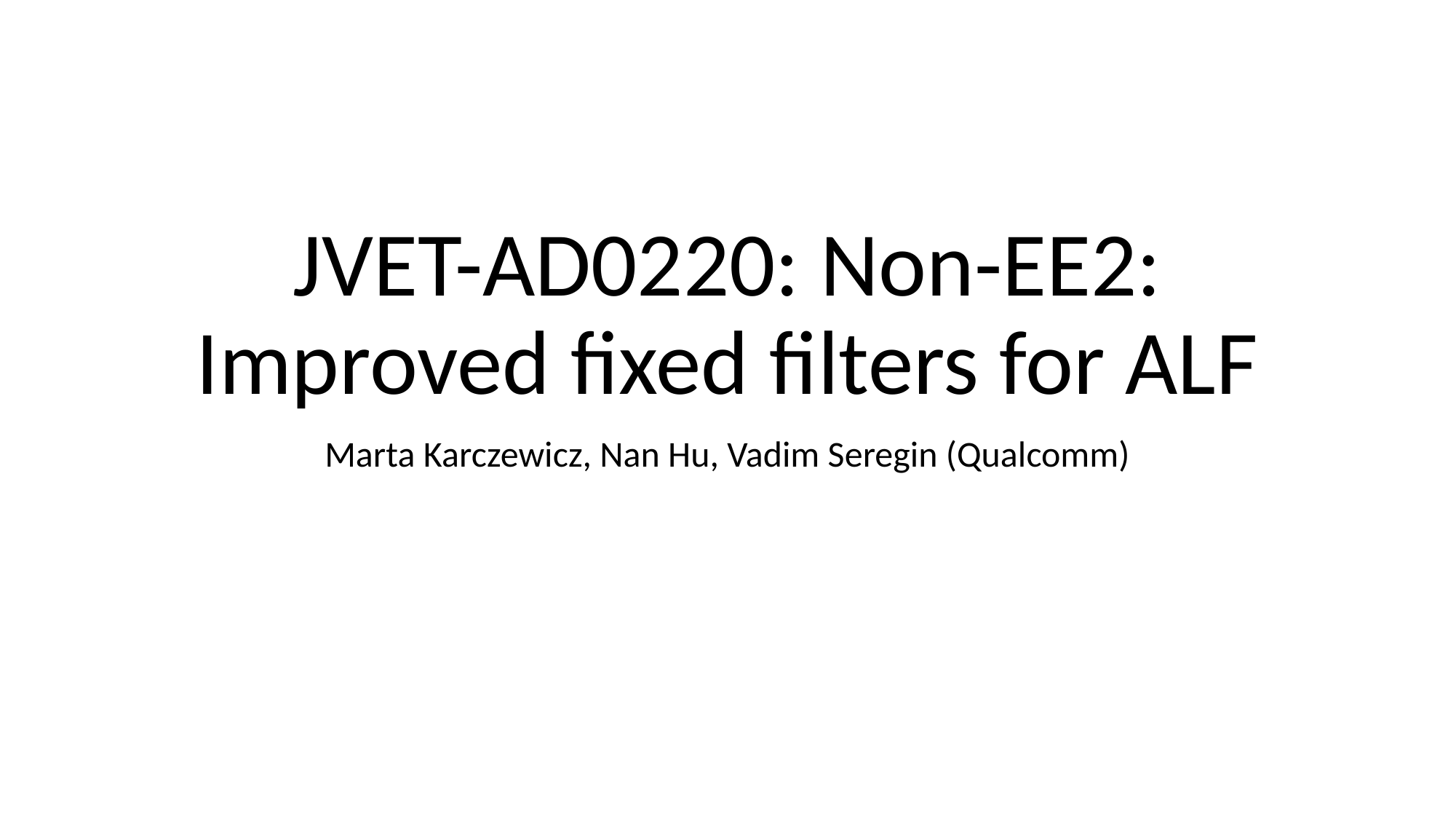

# JVET-AD0220: Non-EE2: Improved fixed filters for ALF
Marta Karczewicz, Nan Hu, Vadim Seregin (Qualcomm)